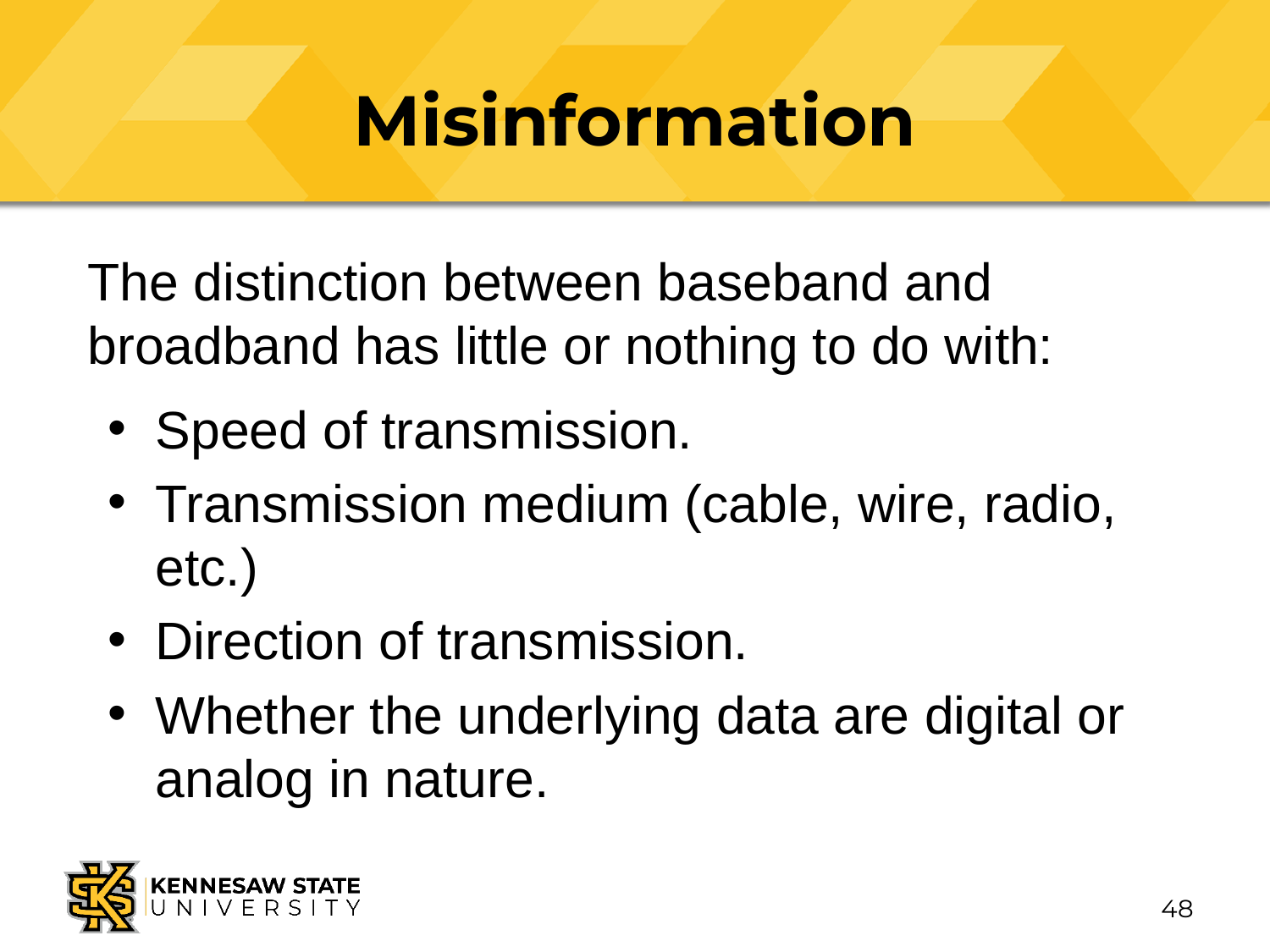

# Misinformation
The distinction between baseband and broadband has little or nothing to do with:
Speed of transmission.
Transmission medium (cable, wire, radio, etc.)
Direction of transmission.
Whether the underlying data are digital or analog in nature.
48